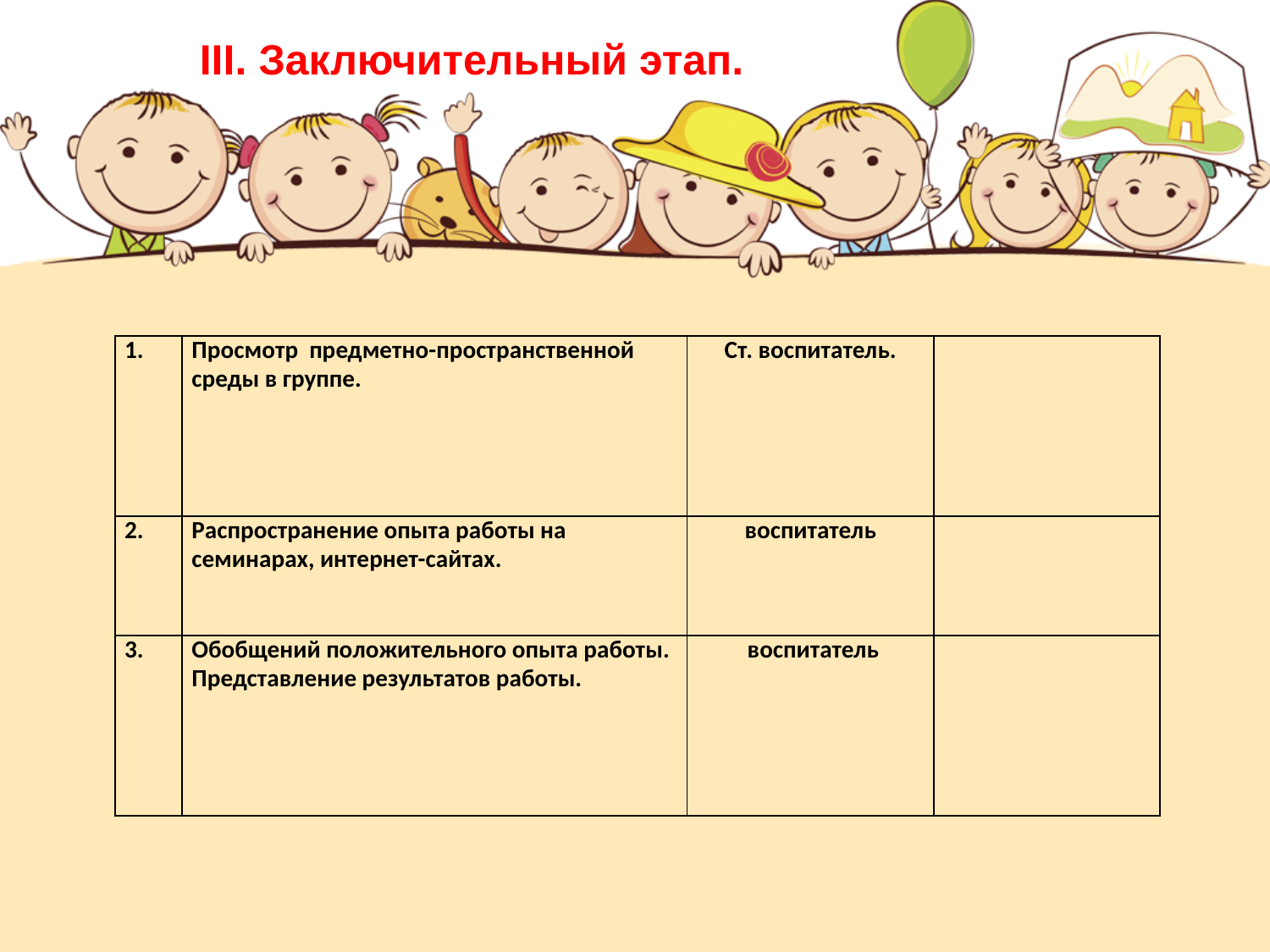

III. Заключительный этап.
| 1. | Просмотр предметно-пространственной среды в группе. | Ст. воспитатель. |  |
| --- | --- | --- | --- |
| 2. | Распространение опыта работы на семинарах, интернет-сайтах. | воспитатель |  |
| 3. | Обобщений положительного опыта работы. Представление результатов работы. | воспитатель |  |